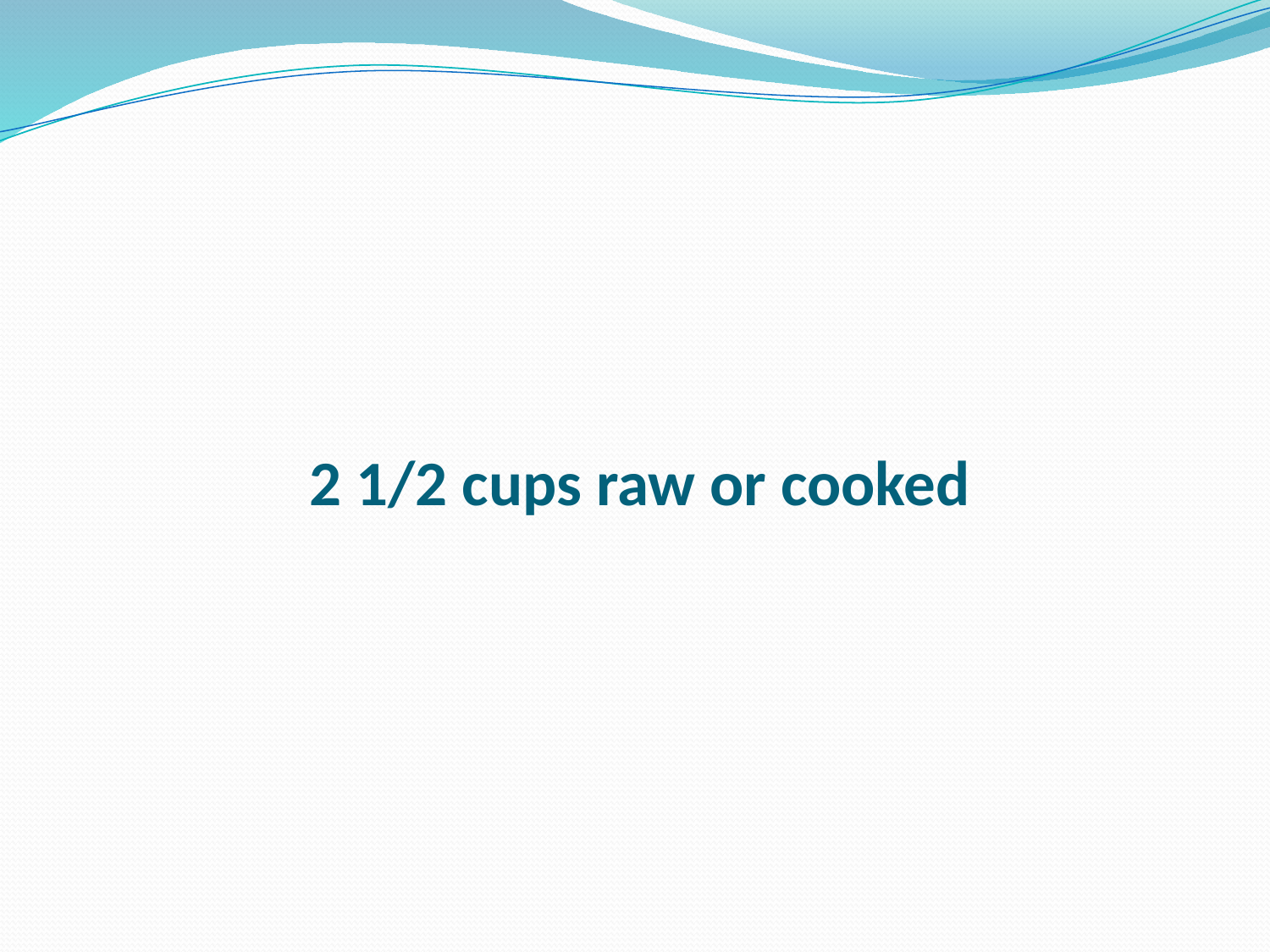

# 2 1/2 cups raw or cooked